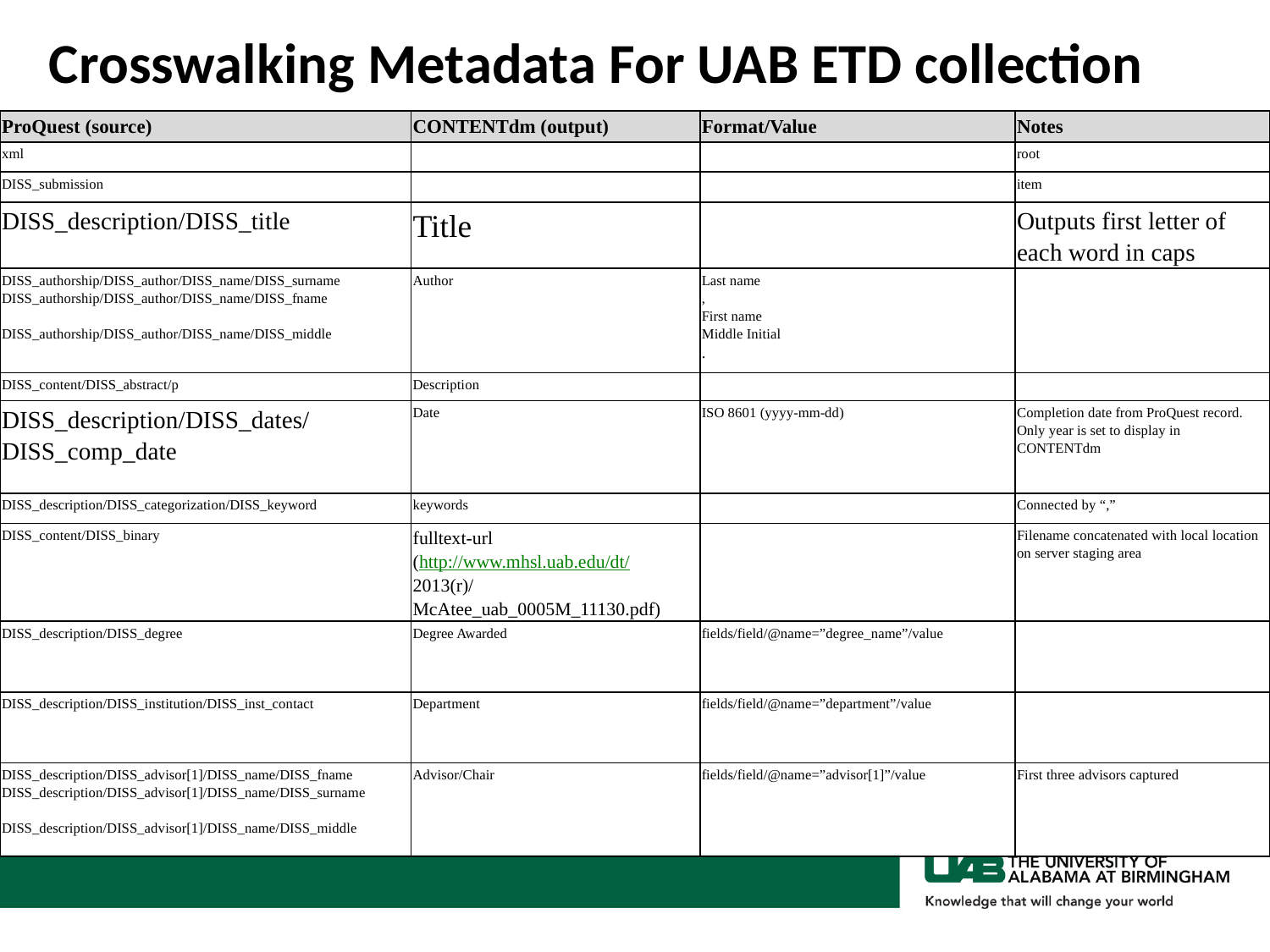

# Crosswalking Metadata For UAB ETD collection
| ProQuest (source) | CONTENTdm (output) | Format/Value | Notes |
| --- | --- | --- | --- |
| xml |  |  | root |
| DISS\_submission |  |  | item |
| DISS\_description/DISS\_title | Title |  | Outputs first letter of each word in caps |
| DISS\_authorship/DISS\_author/DISS\_name/DISS\_surname DISS\_authorship/DISS\_author/DISS\_name/DISS\_fname DISS\_authorship/DISS\_author/DISS\_name/DISS\_middle | Author | Last name , First name Middle Initial . |  |
| DISS\_content/DISS\_abstract/p | Description |  |  |
| DISS\_description/DISS\_dates/DISS\_comp\_date | Date | ISO 8601 (yyyy-mm-dd) | Completion date from ProQuest record. Only year is set to display in CONTENTdm |
| DISS\_description/DISS\_categorization/DISS\_keyword | keywords |  | Connected by “,” |
| DISS\_content/DISS\_binary | fulltext-url (http://www.mhsl.uab.edu/dt/ 2013(r)/ McAtee\_uab\_0005M\_11130.pdf) |  | Filename concatenated with local location on server staging area |
| DISS\_description/DISS\_degree | Degree Awarded | fields/field/@name=”degree\_name”/value |  |
| DISS\_description/DISS\_institution/DISS\_inst\_contact | Department | fields/field/@name=”department”/value |  |
| DISS\_description/DISS\_advisor[1]/DISS\_name/DISS\_fname DISS\_description/DISS\_advisor[1]/DISS\_name/DISS\_surname DISS\_description/DISS\_advisor[1]/DISS\_name/DISS\_middle | Advisor/Chair | fields/field/@name=”advisor[1]”/value | First three advisors captured |